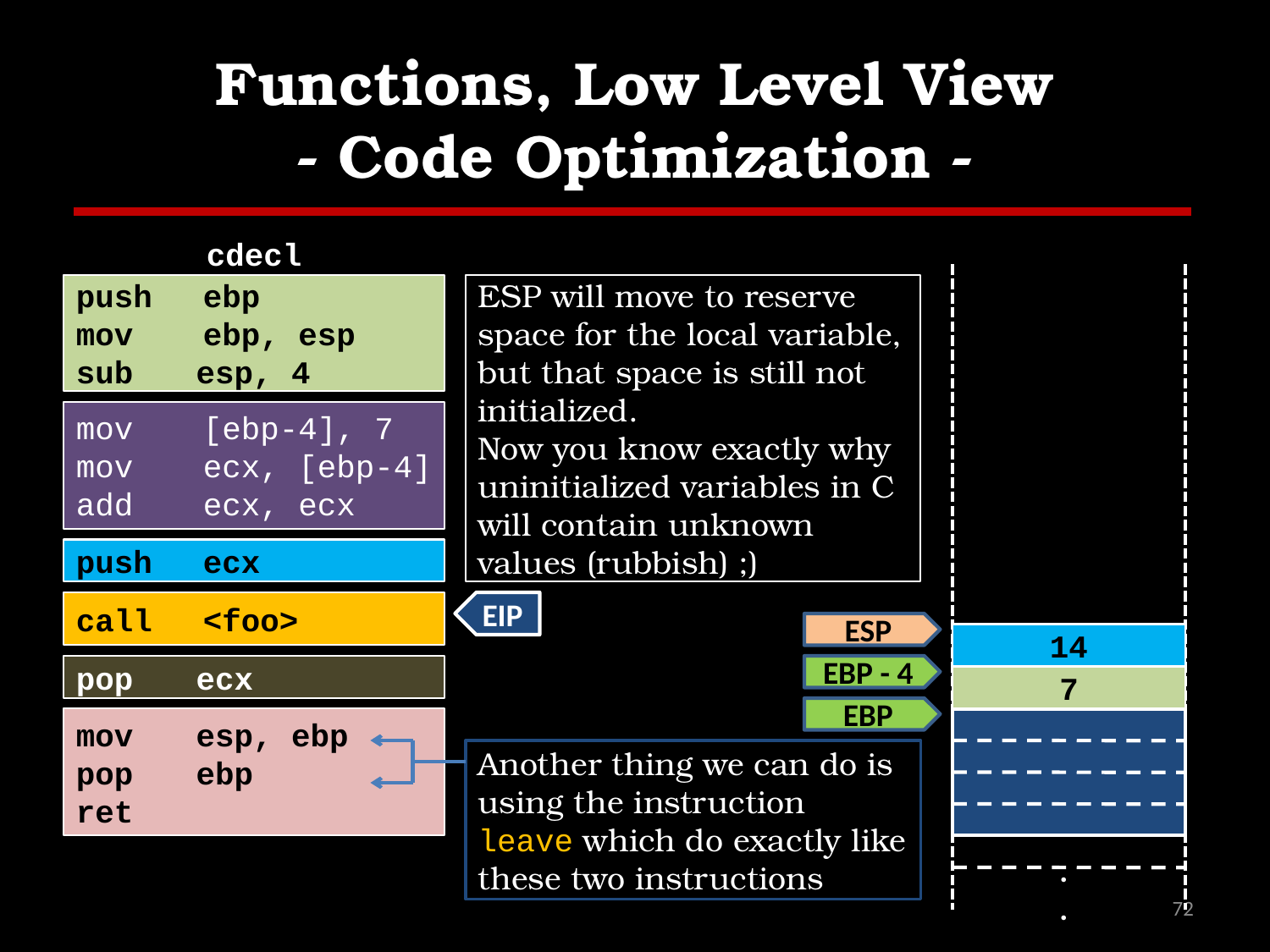

# Functions, Low Level View - Code Optimization -
cdecl
push	ebp
mov	ebp, esp
sub	esp, 4
ESP will move to reserve space for the local variable, but that space is still not initialized.
Now you know exactly why uninitialized variables in C will contain unknown values (rubbish) ;)
mov	[ebp-4], 7
mov	ecx, [ebp-4]
add	ecx, ecx
push	ecx
call	<foo>
EIP
ESP
14
pop	ecx
EBP - 4
7
EBP
mov	esp, ebp
pop	ebp
ret

Another thing we can do is using the instruction leave which do exactly like these two instructions
.
.
72